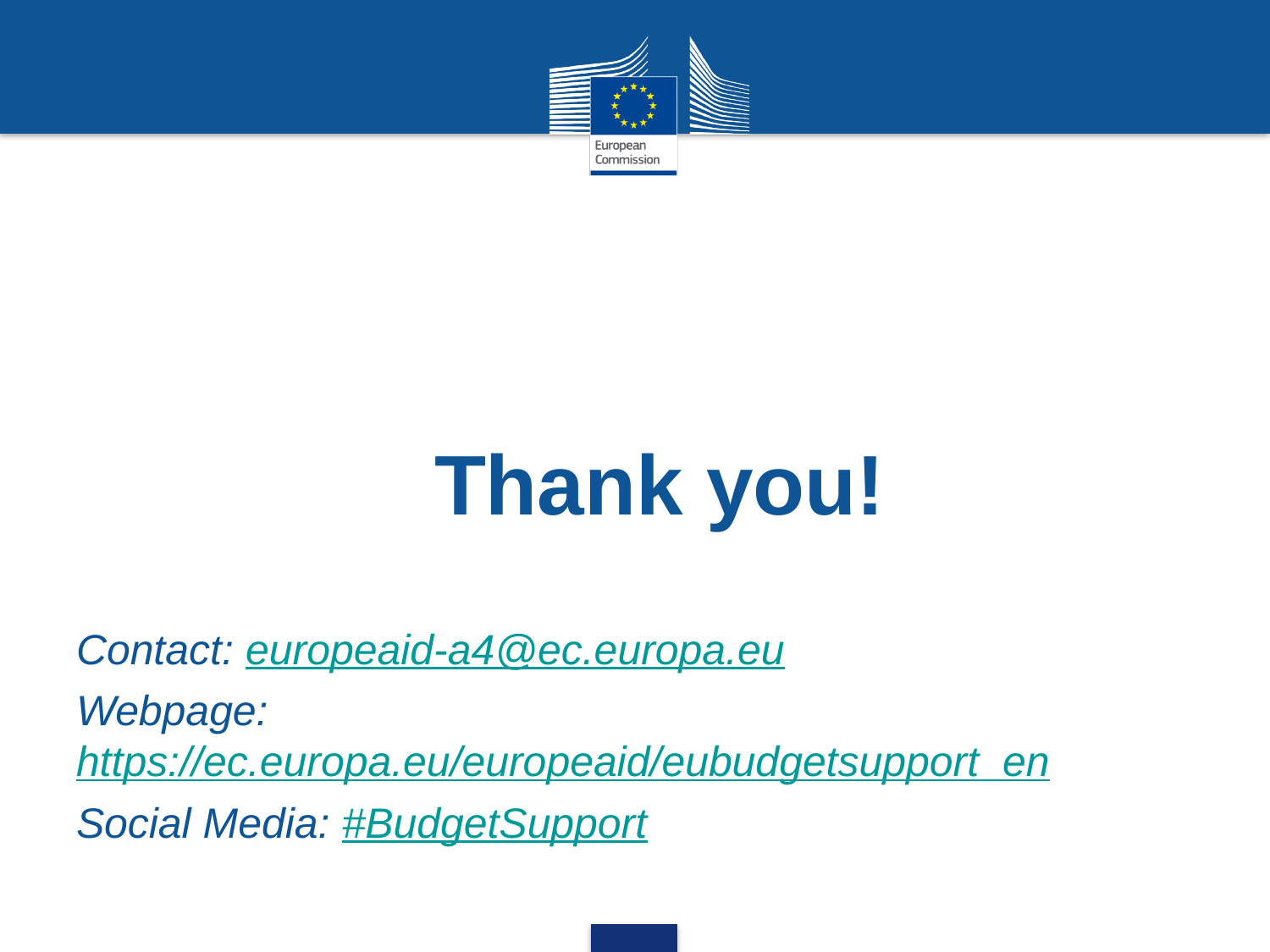

# Thank you!
Contact: europeaid-a4@ec.europa.eu
Webpage: https://ec.europa.eu/europeaid/eubudgetsupport_en
Social Media: #BudgetSupport